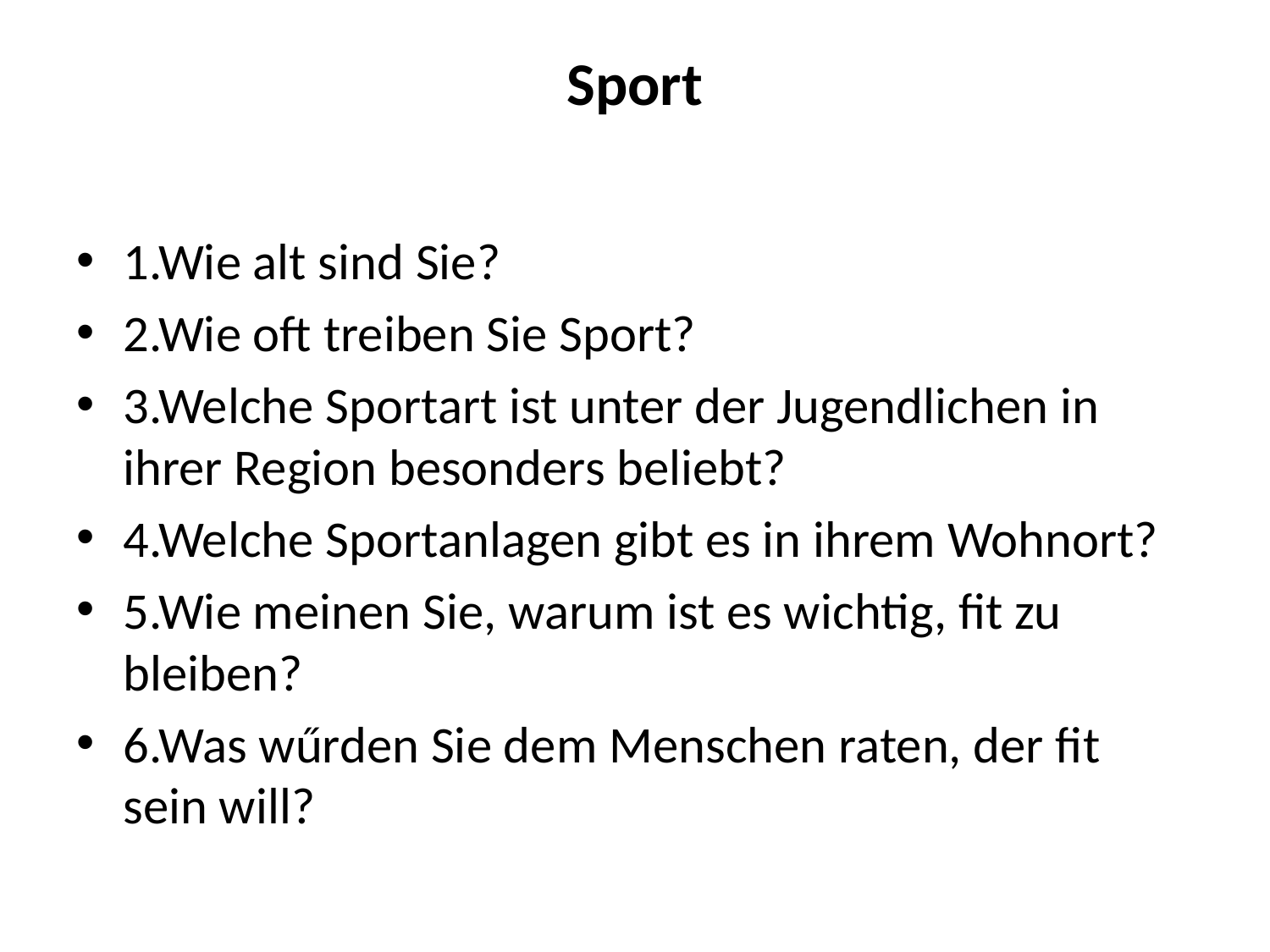

# Sport
1.Wie alt sind Sie?
2.Wie oft treiben Sie Sport?
3.Welche Sportart ist unter der Jugendlichen in ihrer Region besonders beliebt?
4.Welche Sportanlagen gibt es in ihrem Wohnort?
5.Wie meinen Sie, warum ist es wichtig, fit zu bleiben?
6.Was wűrden Sie dem Menschen raten, der fit sein will?